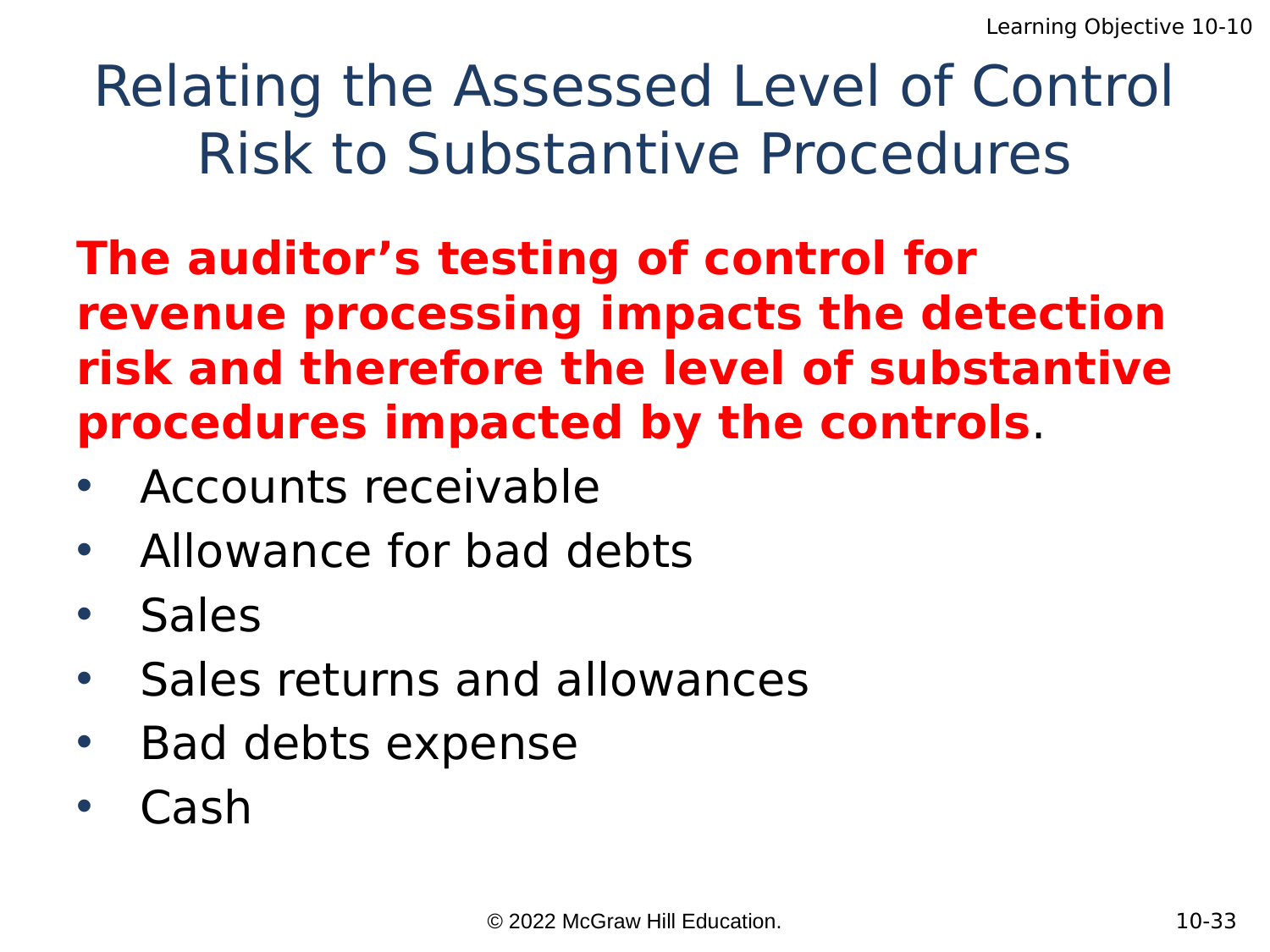

Learning Objective 10-10
# Relating the Assessed Level of Control Risk to Substantive Procedures
The auditor’s testing of control for revenue processing impacts the detection risk and therefore the level of substantive procedures impacted by the controls.
Accounts receivable
Allowance for bad debts
Sales
Sales returns and allowances
Bad debts expense
Cash